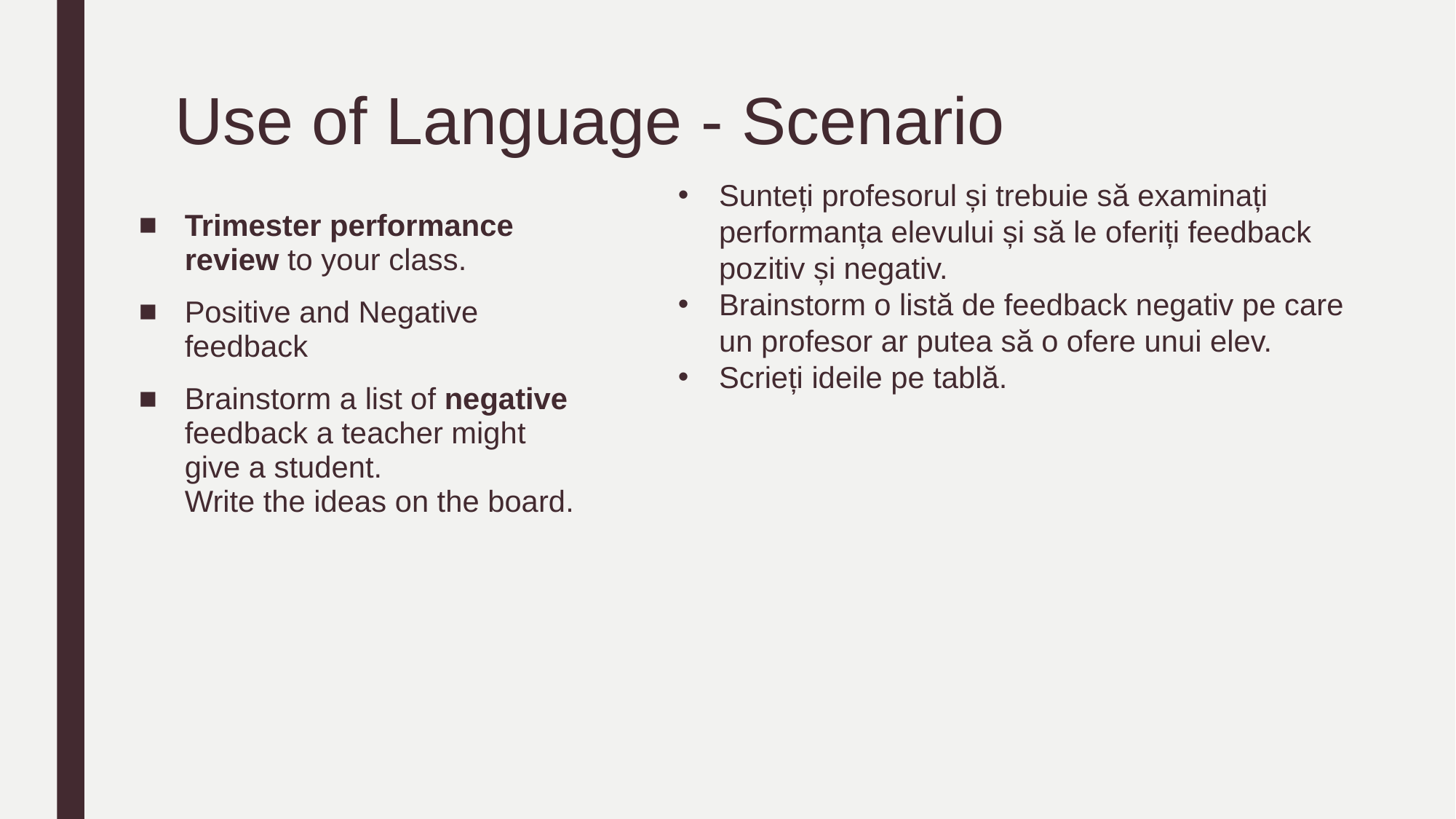

# Use of Language - Scenario
Sunteți profesorul și trebuie să examinați performanța elevului și să le oferiți feedback pozitiv și negativ.
Brainstorm o listă de feedback negativ pe care un profesor ar putea să o ofere unui elev.
Scrieți ideile pe tablă.
Trimester performance review to your class.
Positive and Negative feedback
Brainstorm a list of negative feedback a teacher might give a student.
Write the ideas on the board.